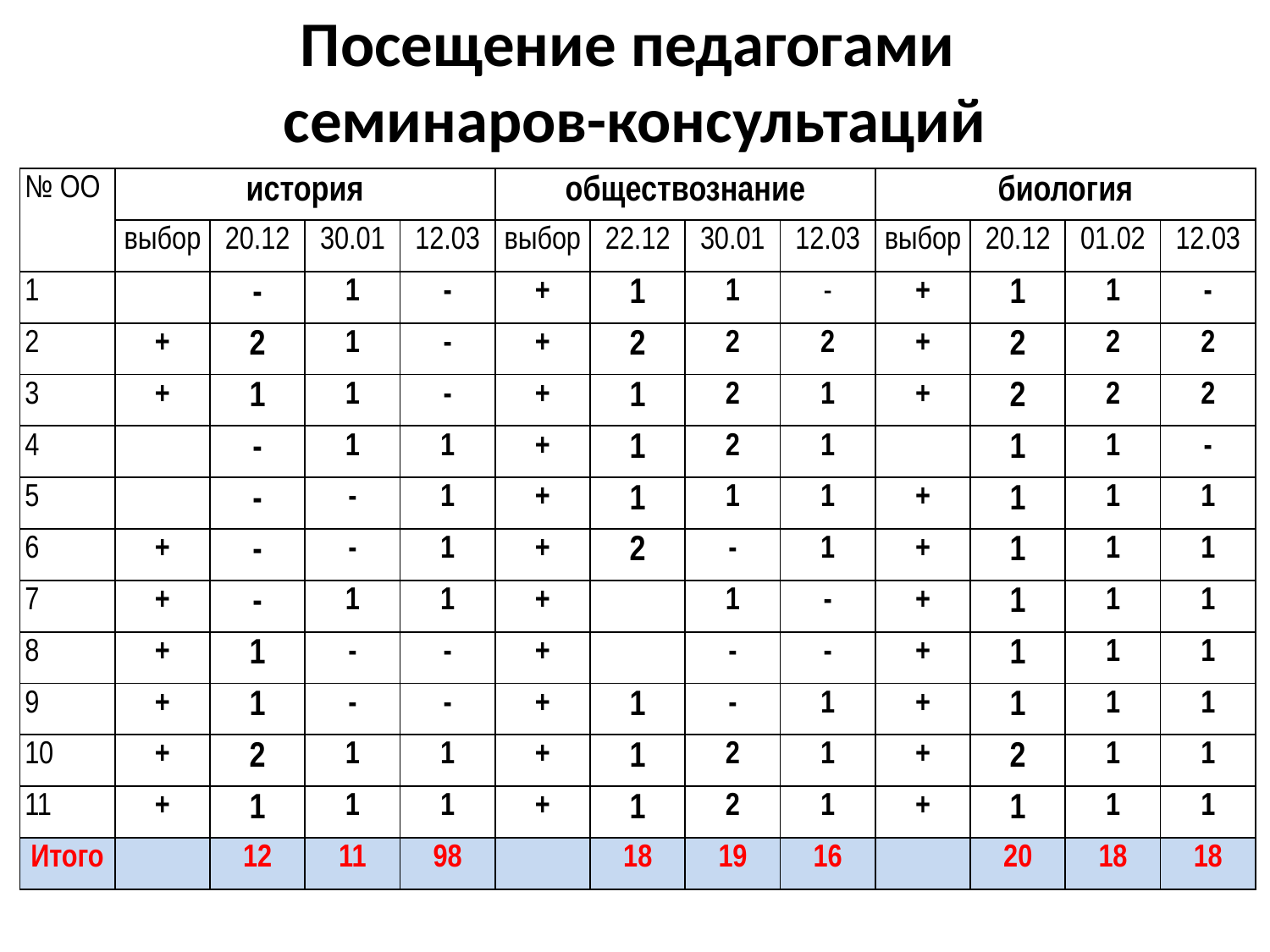

# Посещение педагогами семинаров-консультаций
| № ОО | история |  |  |  | обществознание |  |  |  | биология |  |  |  |
| --- | --- | --- | --- | --- | --- | --- | --- | --- | --- | --- | --- | --- |
|  | выбор | 20.12 | 30.01 | 12.03 | выбор | 22.12 | 30.01 | 12.03 | выбор | 20.12 | 01.02 | 12.03 |
| 1 |  | - | 1 | - | + | 1 | 1 | - | + | 1 | 1 | - |
| 2 | + | 2 | 1 | - | + | 2 | 2 | 2 | + | 2 | 2 | 2 |
| 3 | + | 1 | 1 | - | + | 1 | 2 | 1 | + | 2 | 2 | 2 |
| 4 |  | - | 1 | 1 | + | 1 | 2 | 1 |  | 1 | 1 | - |
| 5 |  | - | - | 1 | + | 1 | 1 | 1 | + | 1 | 1 | 1 |
| 6 | + | - | - | 1 | + | 2 | - | 1 | + | 1 | 1 | 1 |
| 7 | + | - | 1 | 1 | + |  | 1 | - | + | 1 | 1 | 1 |
| 8 | + | 1 | - | - | + |  | - | - | + | 1 | 1 | 1 |
| 9 | + | 1 | - | - | + | 1 | - | 1 | + | 1 | 1 | 1 |
| 10 | + | 2 | 1 | 1 | + | 1 | 2 | 1 | + | 2 | 1 | 1 |
| 11 | + | 1 | 1 | 1 | + | 1 | 2 | 1 | + | 1 | 1 | 1 |
| Итого |  | 12 | 11 | 98 |  | 18 | 19 | 16 |  | 20 | 18 | 18 |